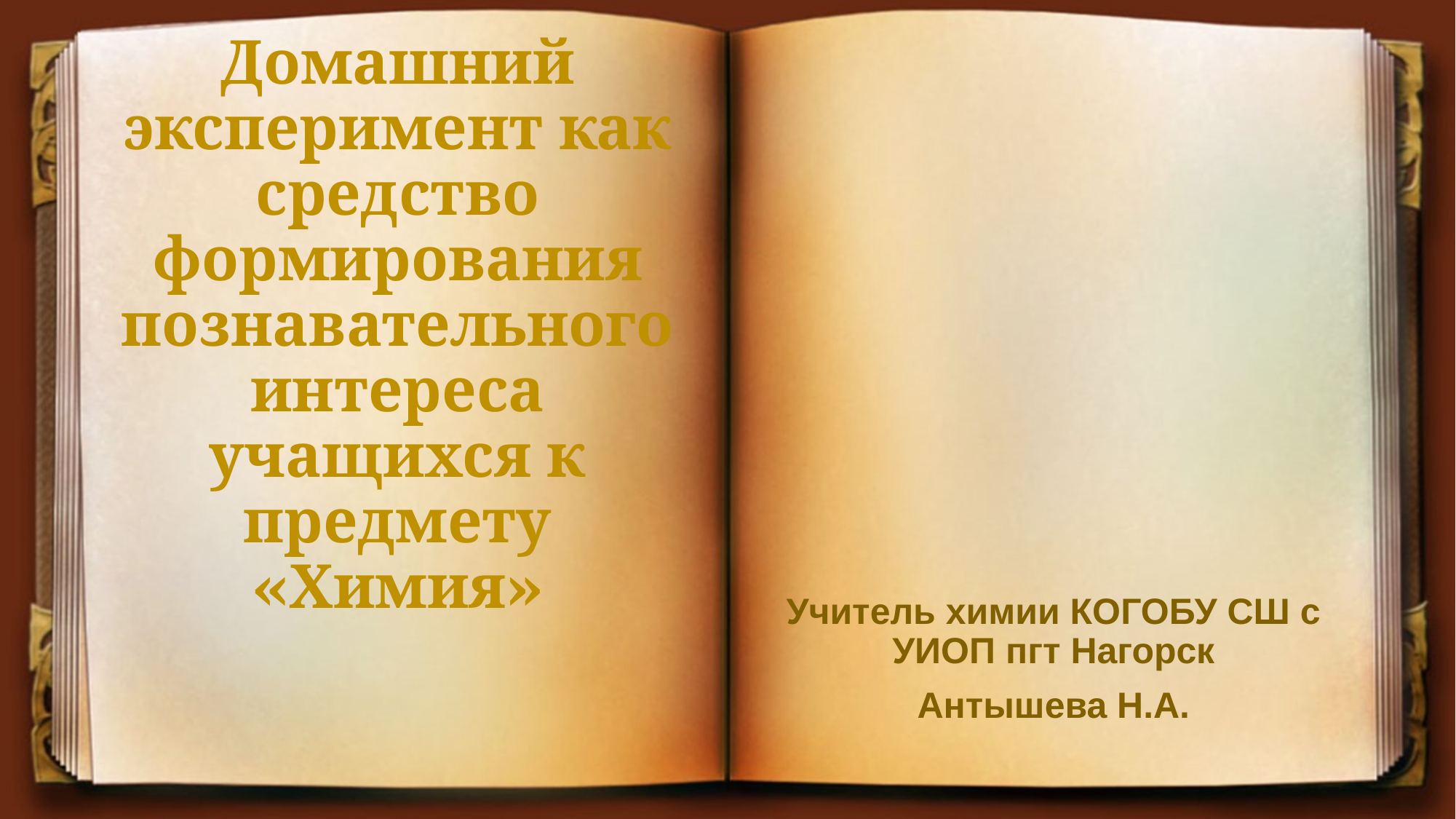

# Домашний эксперимент как средство формирования познавательного интереса учащихся к предмету «Химия»
Учитель химии КОГОБУ СШ с УИОП пгт Нагорск
Антышева Н.А.